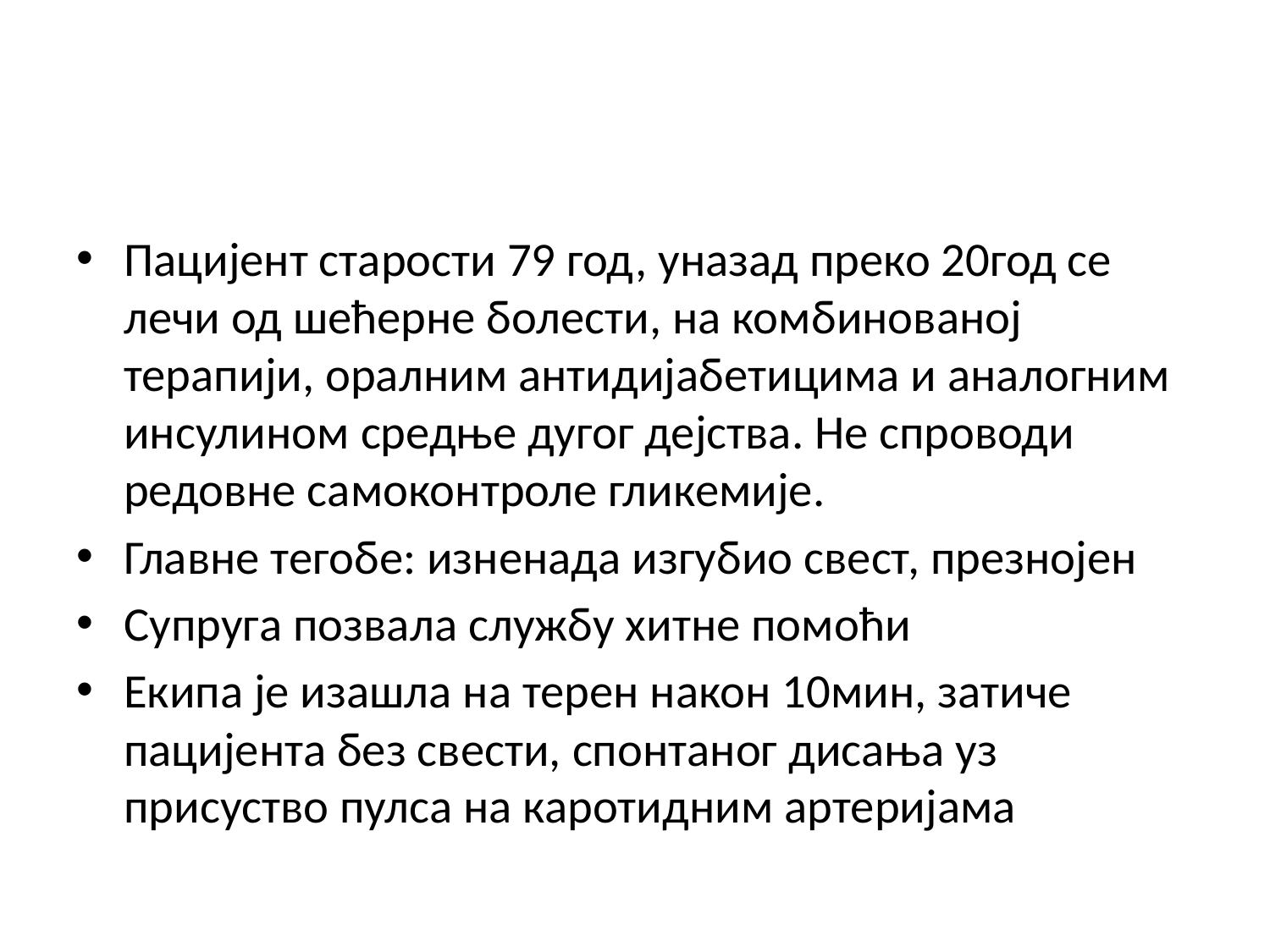

#
Пацијент старости 79 год, уназад преко 20год се лечи од шећерне болести, на комбинованој терапији, оралним антидијабетицима и аналогним инсулином средње дугог дејства. Не спроводи редовне самоконтроле гликемије.
Главне тегобе: изненада изгубио свест, презнојен
Супруга позвала службу хитне помоћи
Екипа је изашла на терен након 10мин, затиче пацијента без свести, спонтаног дисања уз присуство пулса на каротидним артеријама